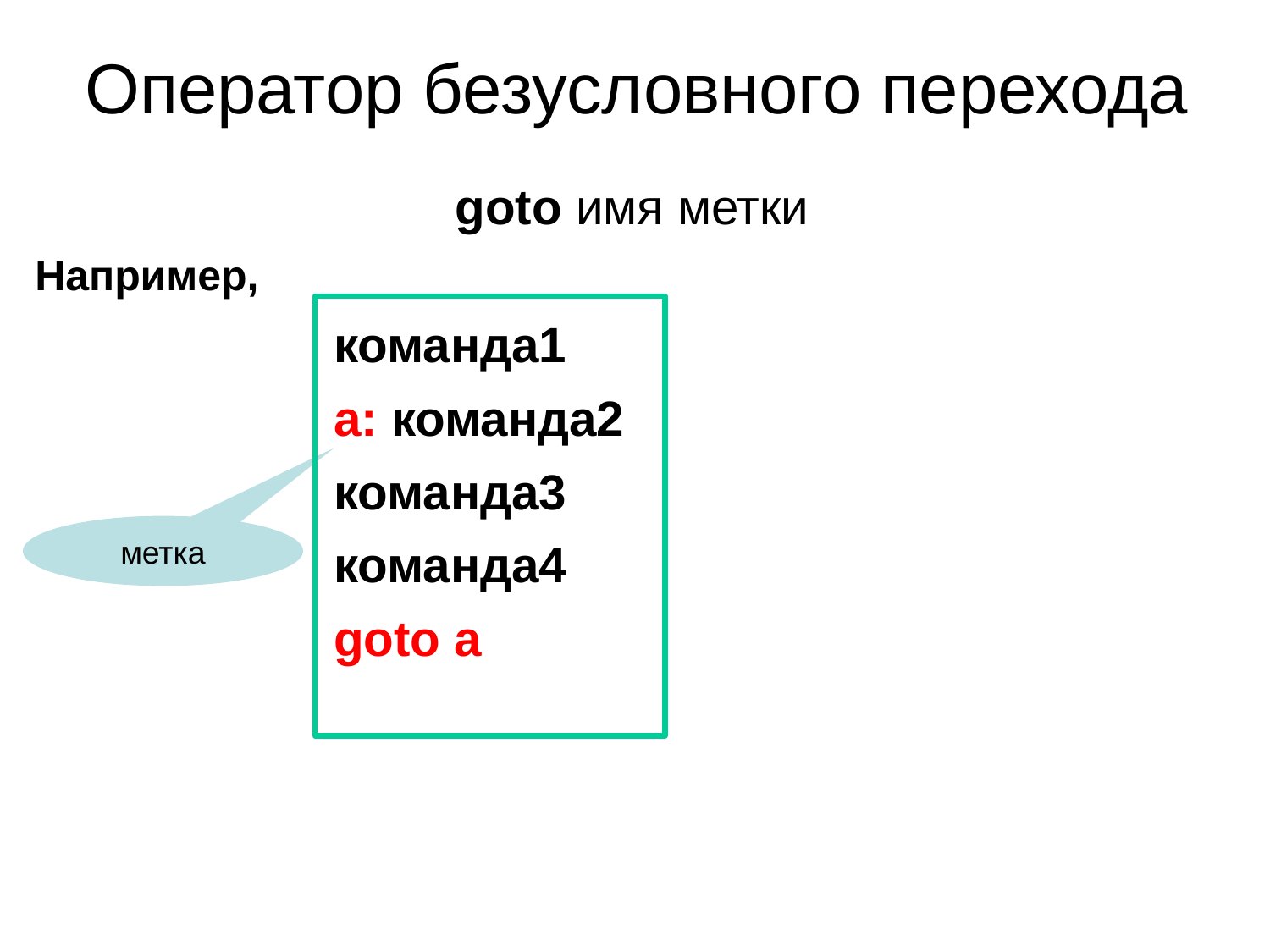

# Оператор безусловного перехода
goto имя метки
Например,
команда1
a: команда2
команда3
команда4
goto a

метка